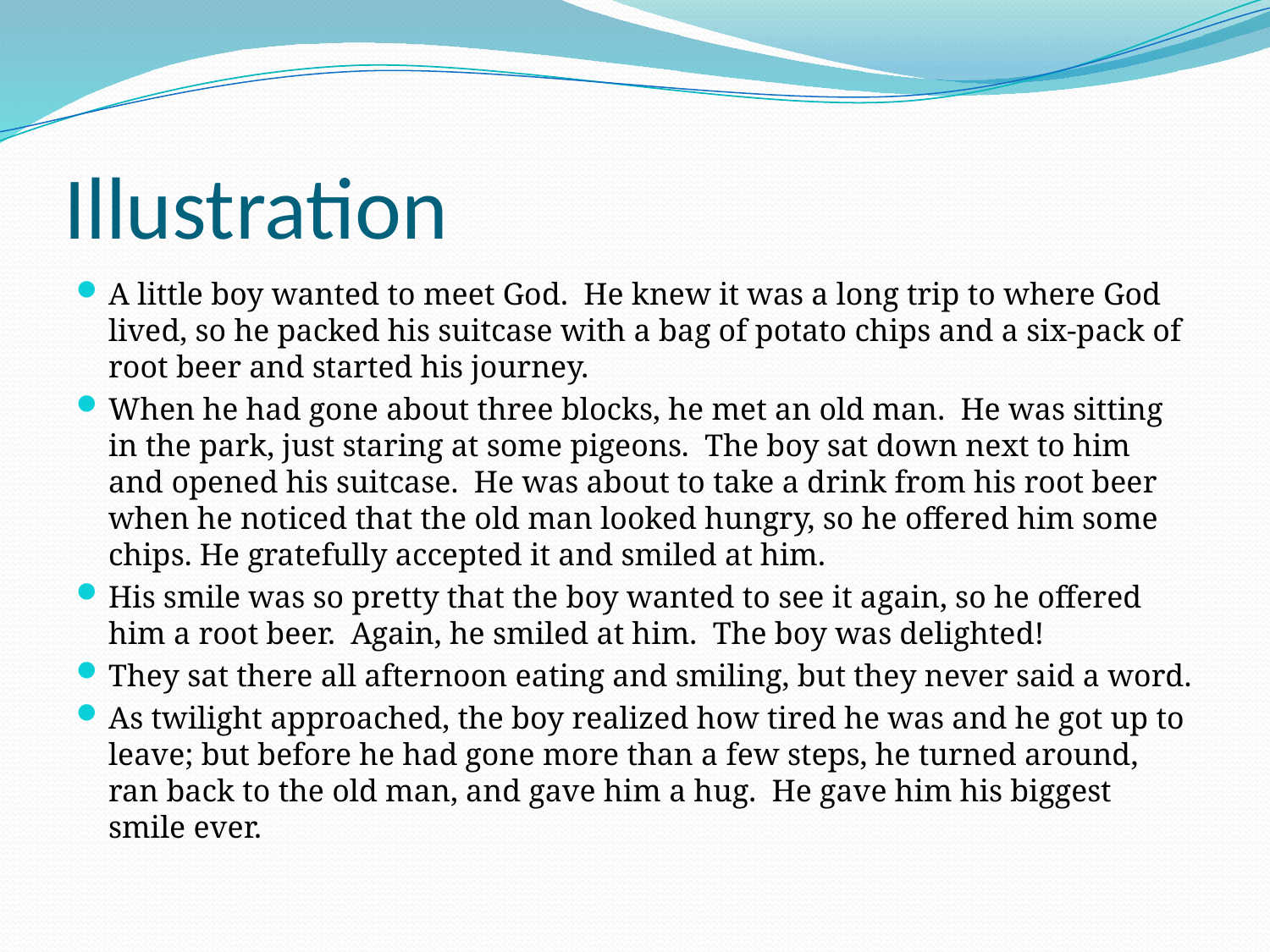

# Illustration
A little boy wanted to meet God.  He knew it was a long trip to where God lived, so he packed his suitcase with a bag of potato chips and a six-pack of root beer and started his journey.
When he had gone about three blocks, he met an old man.  He was sitting in the park, just staring at some pigeons.  The boy sat down next to him and opened his suitcase.  He was about to take a drink from his root beer when he noticed that the old man looked hungry, so he offered him some chips. He gratefully accepted it and smiled at him.
His smile was so pretty that the boy wanted to see it again, so he offered him a root beer.  Again, he smiled at him.  The boy was delighted!
They sat there all afternoon eating and smiling, but they never said a word.
As twilight approached, the boy realized how tired he was and he got up to leave; but before he had gone more than a few steps, he turned around, ran back to the old man, and gave him a hug.  He gave him his biggest smile ever.